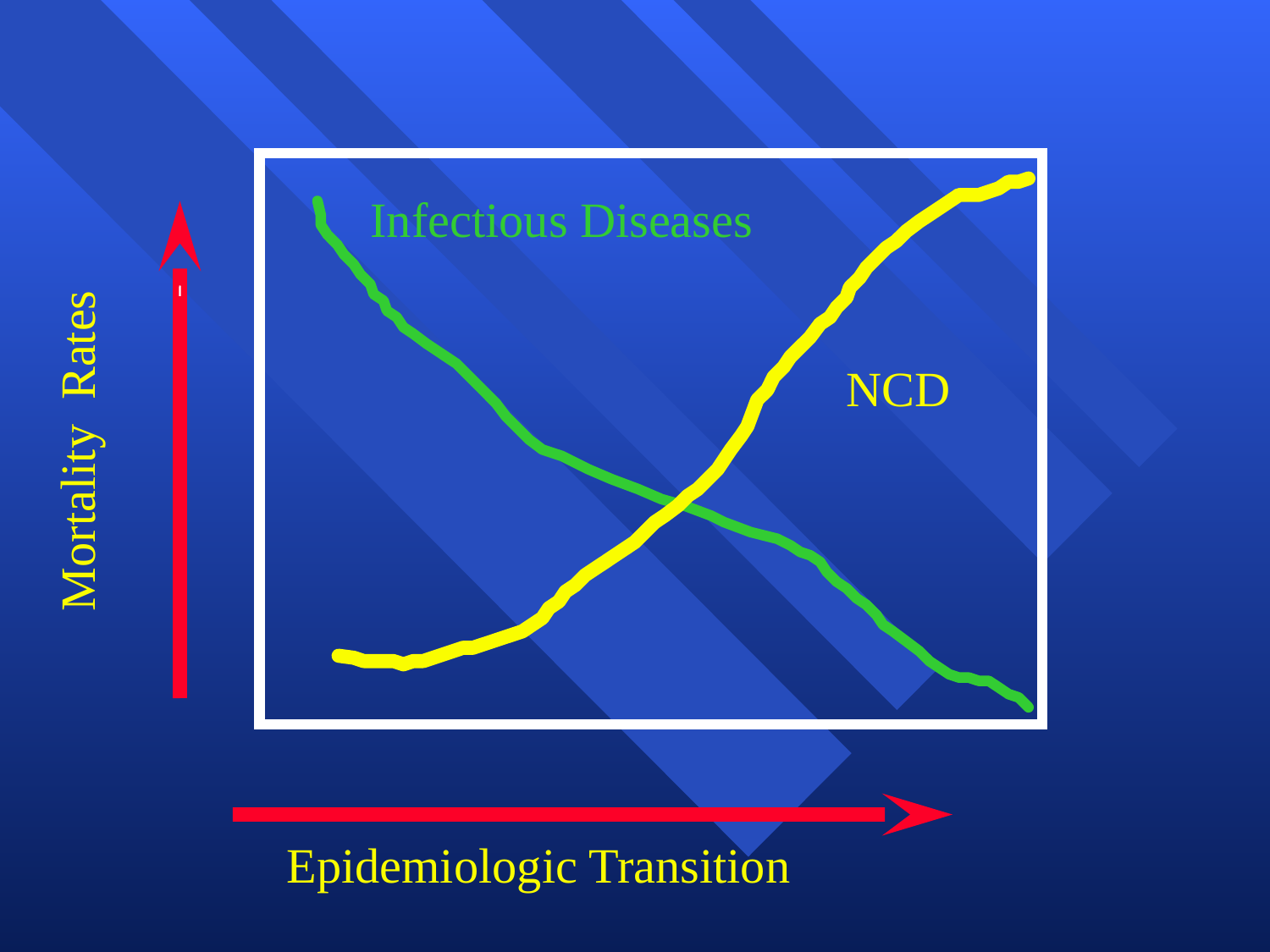

Infectious Diseases

NCD
Mortality  Rates

Epidemiologic Transition